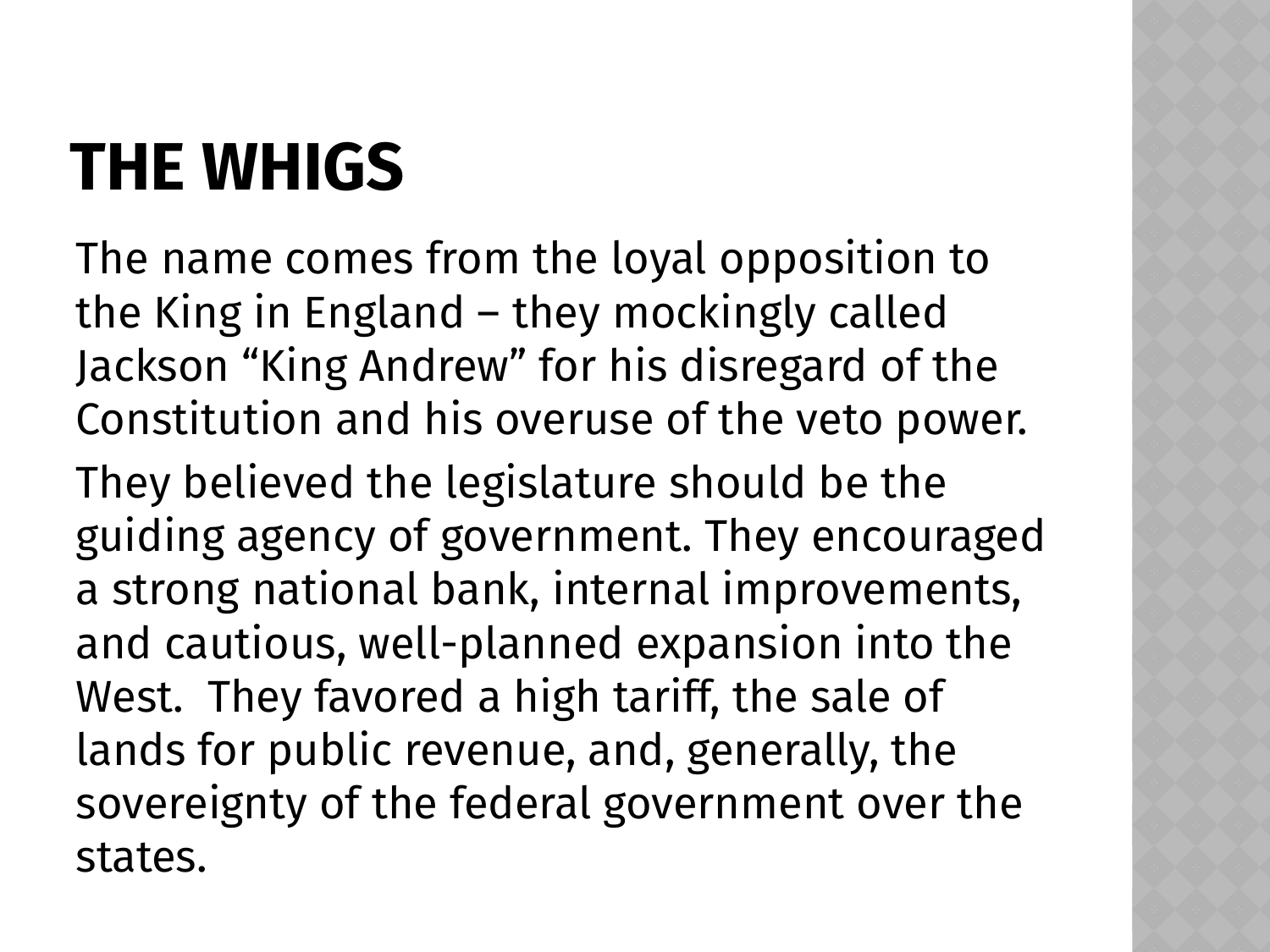

# The whigs
The name comes from the loyal opposition to the King in England – they mockingly called Jackson “King Andrew” for his disregard of the Constitution and his overuse of the veto power.
They believed the legislature should be the guiding agency of government. They encouraged a strong national bank, internal improvements, and cautious, well-planned expansion into the West.  They favored a high tariff, the sale of lands for public revenue, and, generally, the sovereignty of the federal government over the states.